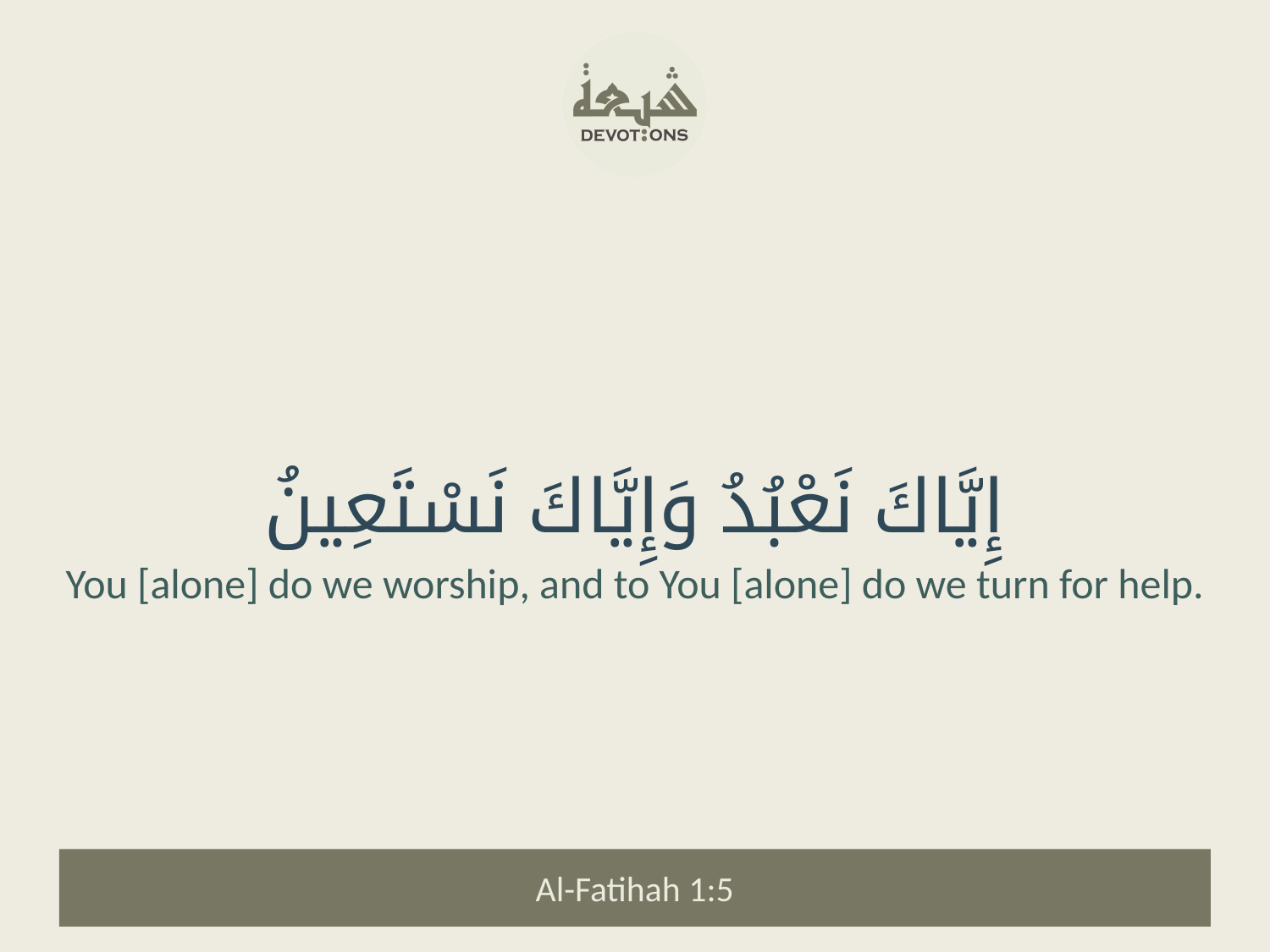

إِيَّاكَ نَعْبُدُ وَإِيَّاكَ نَسْتَعِينُ
You [alone] do we worship, and to You [alone] do we turn for help.
Al-Fatihah 1:5